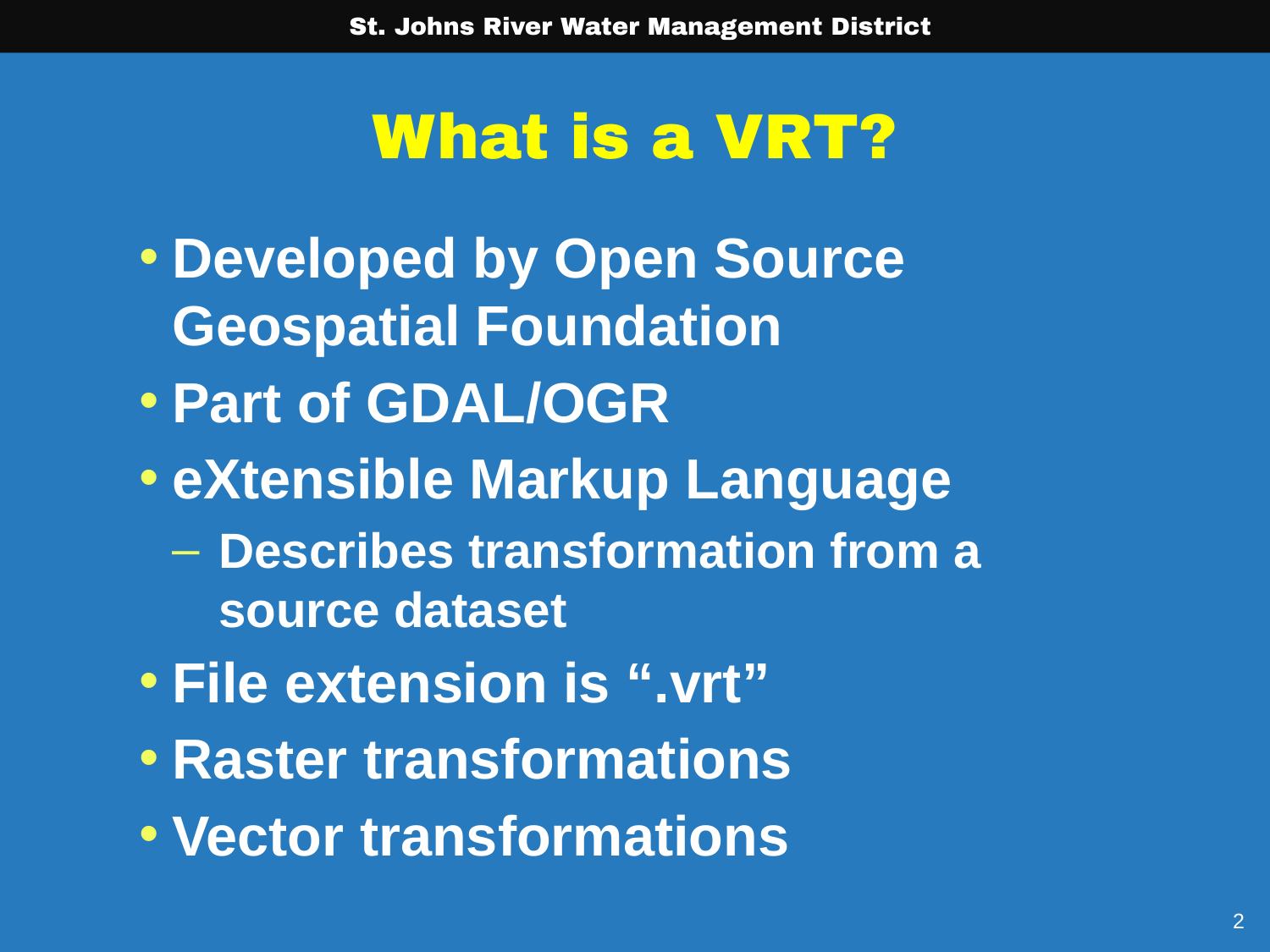

# What is a VRT?
Developed by Open Source Geospatial Foundation
Part of GDAL/OGR
eXtensible Markup Language
Describes transformation from a source dataset
File extension is “.vrt”
Raster transformations
Vector transformations
2